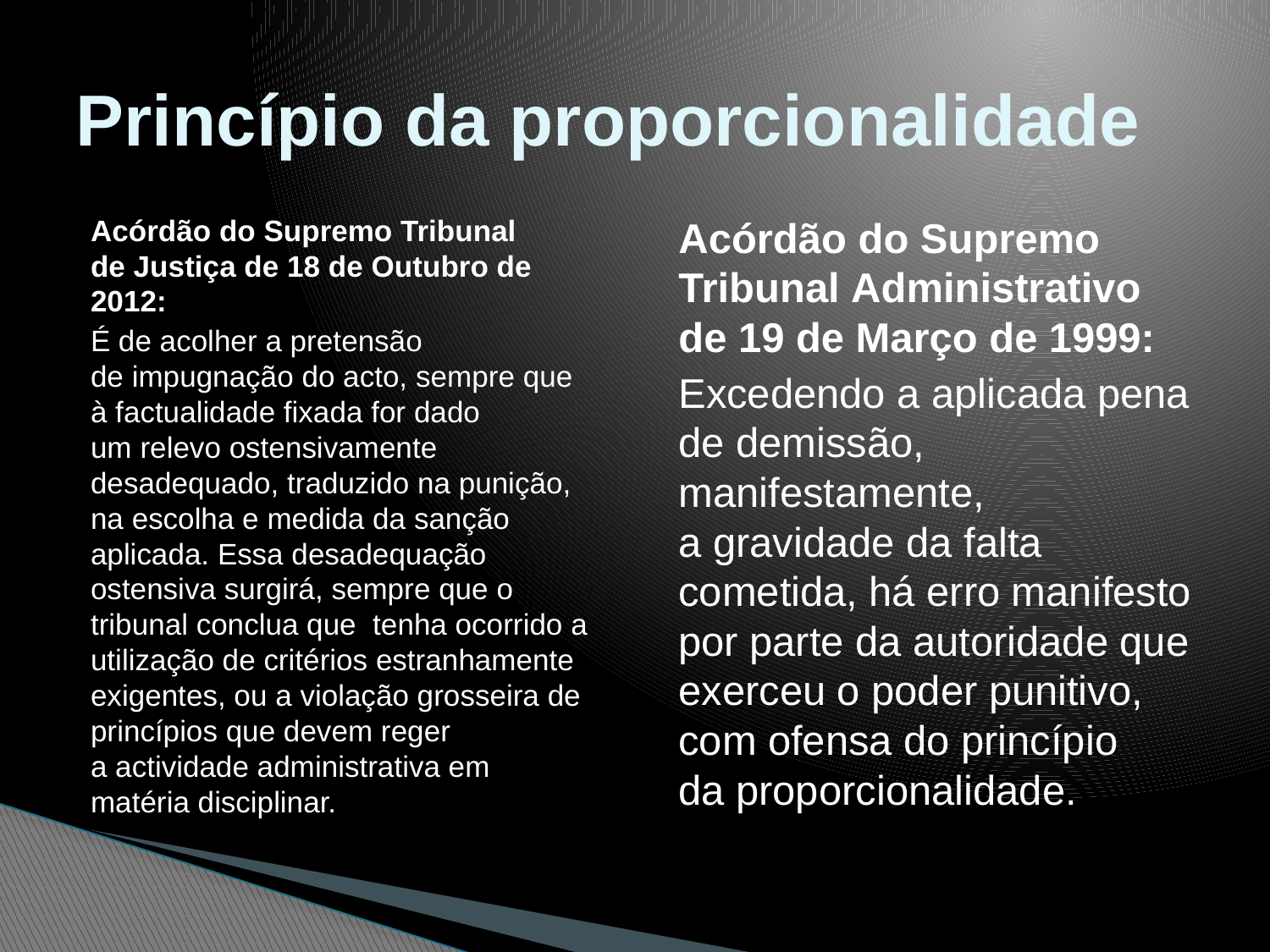

# Princípio da proporcionalidade
Acórdão do Supremo Tribunal de Justiça de 18 de Outubro de 2012:​
É de acolher a pretensão de impugnação do acto, sempre que à factualidade fixada for dado um relevo ostensivamente desadequado, traduzido na punição, na escolha e medida da sanção aplicada. Essa desadequação ostensiva surgirá, sempre que o tribunal conclua que  tenha ocorrido a utilização de critérios estranhamente exigentes, ou a violação grosseira de princípios que devem reger a actividade administrativa em matéria disciplinar.

Acórdão do Supremo Tribunal Administrativo de 19 de Março de 1999:​
Excedendo a aplicada pena de demissão, manifestamente, a gravidade da falta cometida, há erro manifesto por parte da autoridade que exerceu o poder punitivo, com ofensa do princípio da proporcionalidade.